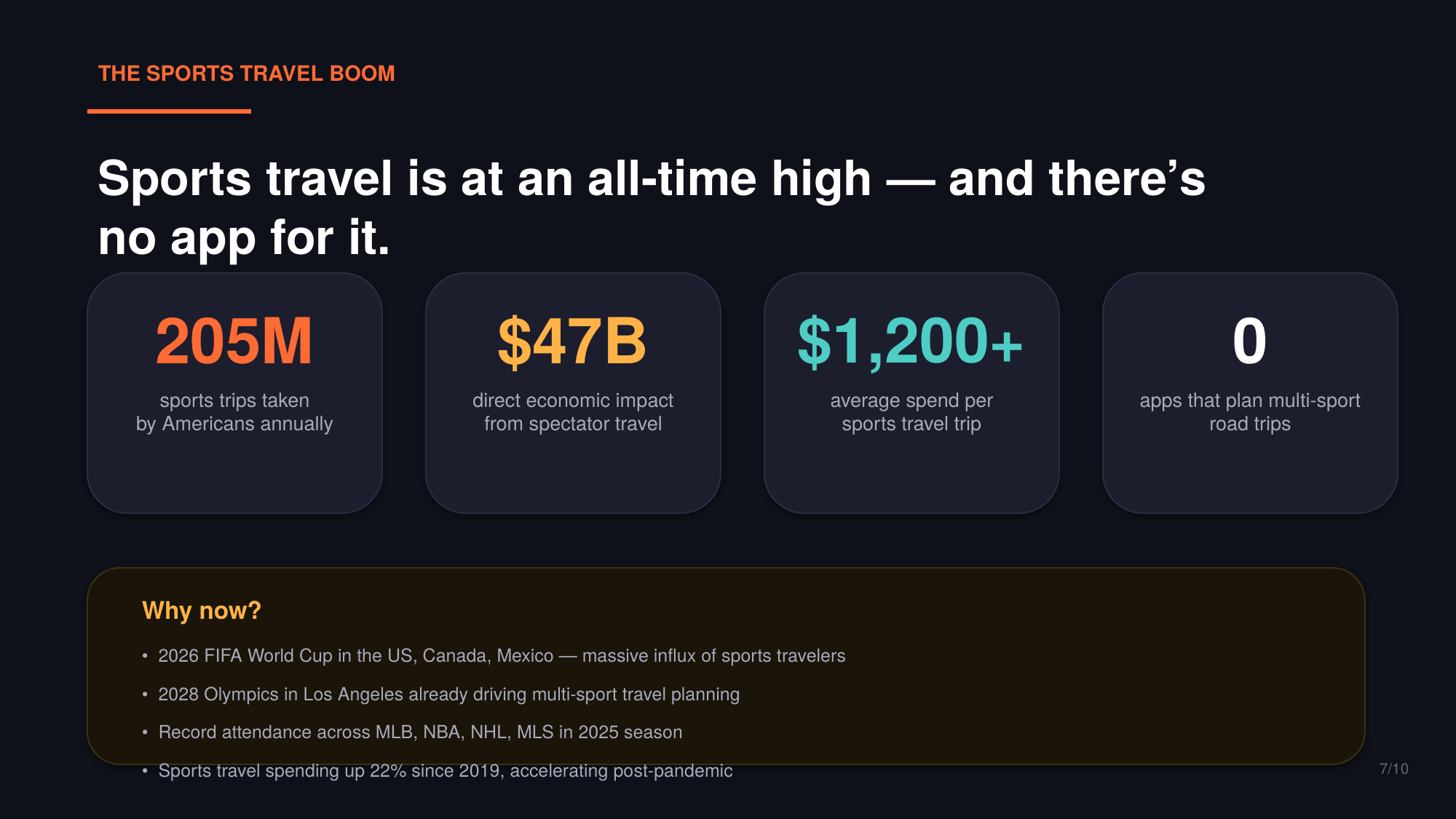

THE SPORTS TRAVEL BOOM

Sports travel is at an all-time high — and there’s no app for it.

205M
$47B
$1,200+
0
sports trips taken
by Americans annually
direct economic impact
from spectator travel
average spend per
sports travel trip
apps that plan multi-sport
road trips

Why now?
•  2026 FIFA World Cup in the US, Canada, Mexico — massive influx of sports travelers
•  2028 Olympics in Los Angeles already driving multi-sport travel planning
•  Record attendance across MLB, NBA, NHL, MLS in 2025 season
•  Sports travel spending up 22% since 2019, accelerating post-pandemic
7/10